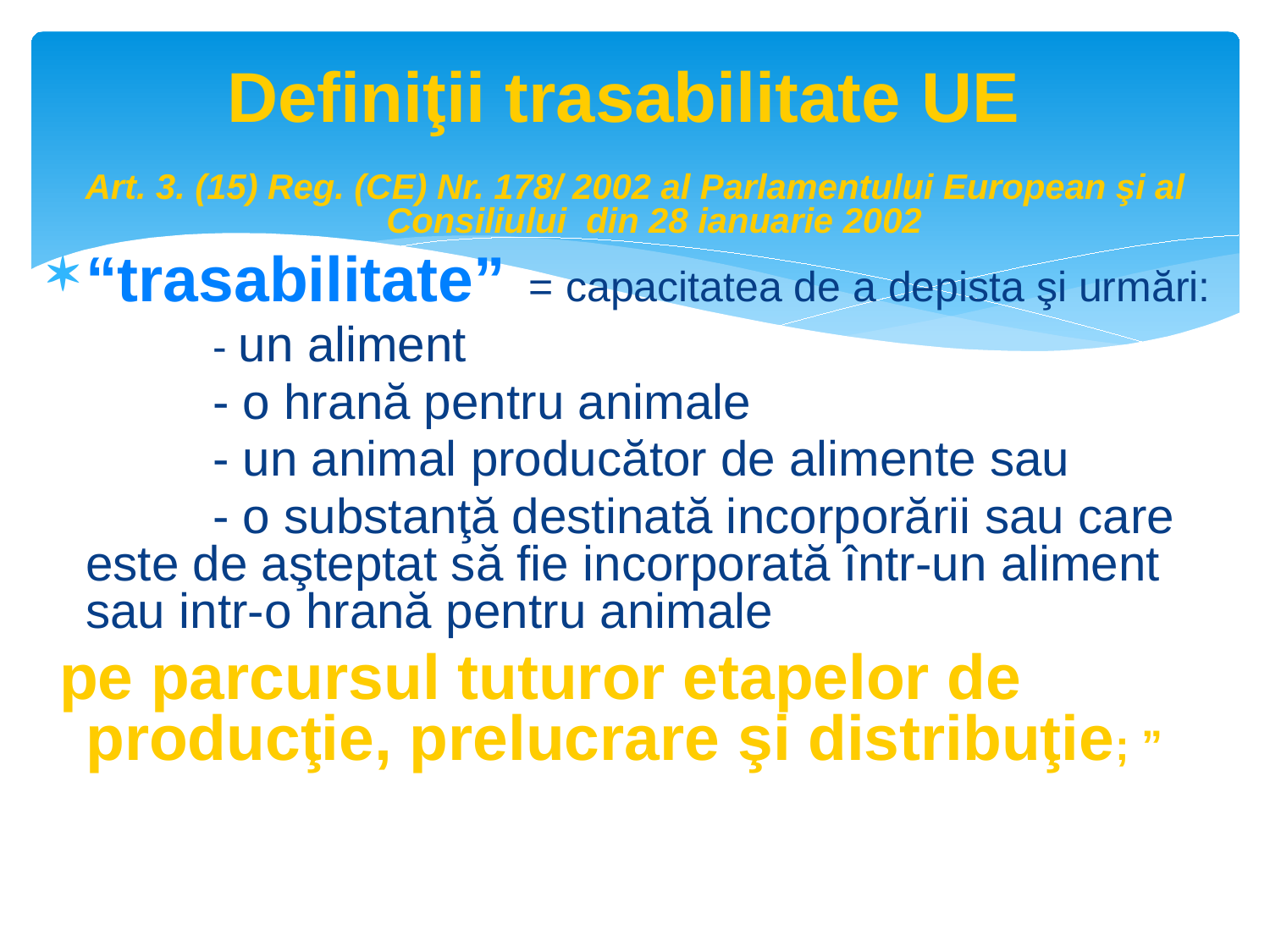

# Definiţii trasabilitate UE
Art. 3. (15) Reg. (CE) Nr. 178/ 2002 al Parlamentului European şi al Consiliului  din 28 ianuarie 2002
“trasabilitate”  = capacitatea de a depista şi urmări:
		- un aliment
		- o hrană pentru animale
		- un animal producător de alimente sau
		- o substanţă destinată incorporării sau care este de aşteptat să fie incorporată într-un aliment sau intr-o hrană pentru animale
 pe parcursul tuturor etapelor de producţie, prelucrare şi distribuţie; ”